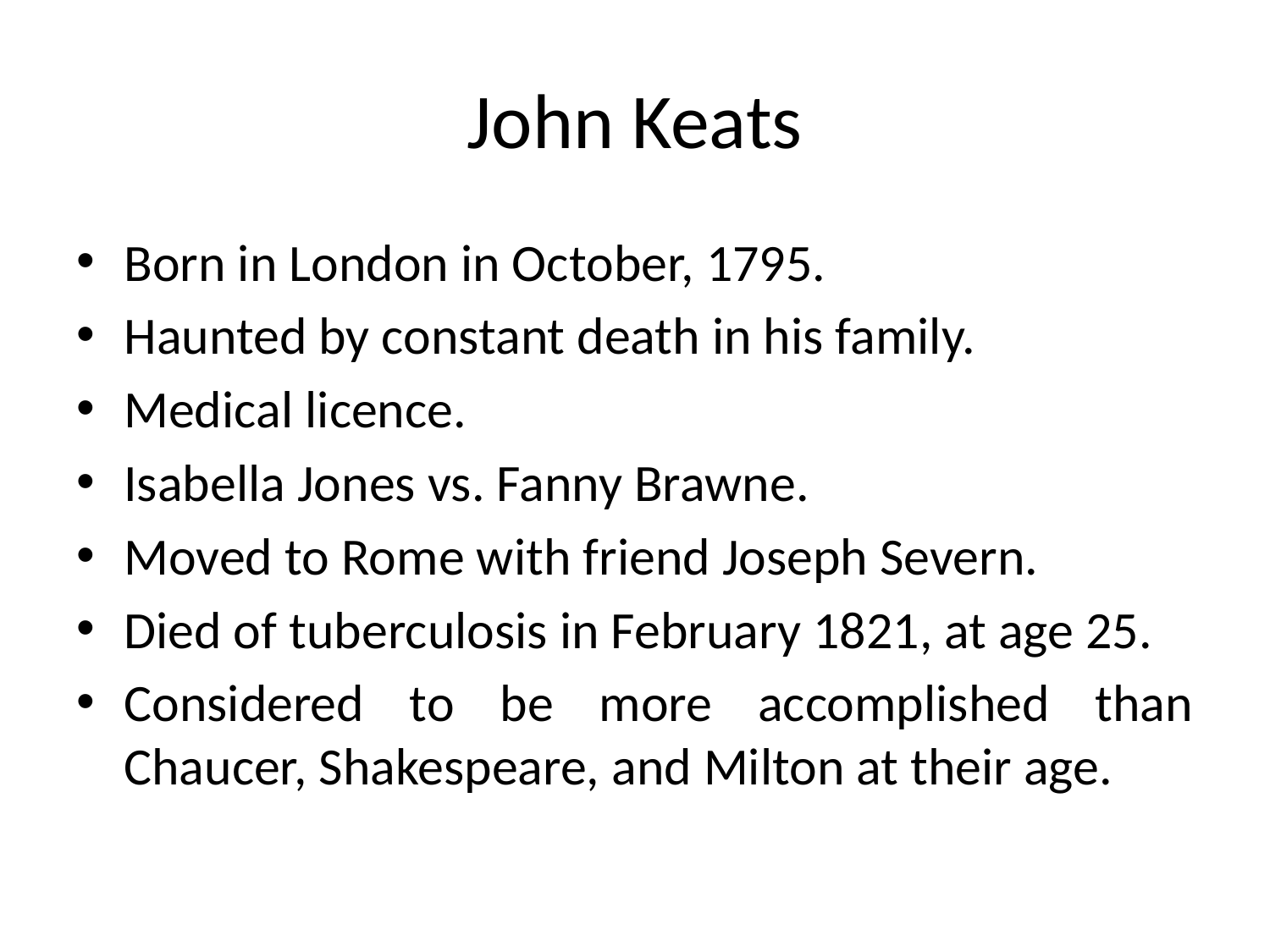

# John Keats
Born in London in October, 1795.
Haunted by constant death in his family.
Medical licence.
Isabella Jones vs. Fanny Brawne.
Moved to Rome with friend Joseph Severn.
Died of tuberculosis in February 1821, at age 25.
Considered to be more accomplished than Chaucer, Shakespeare, and Milton at their age.